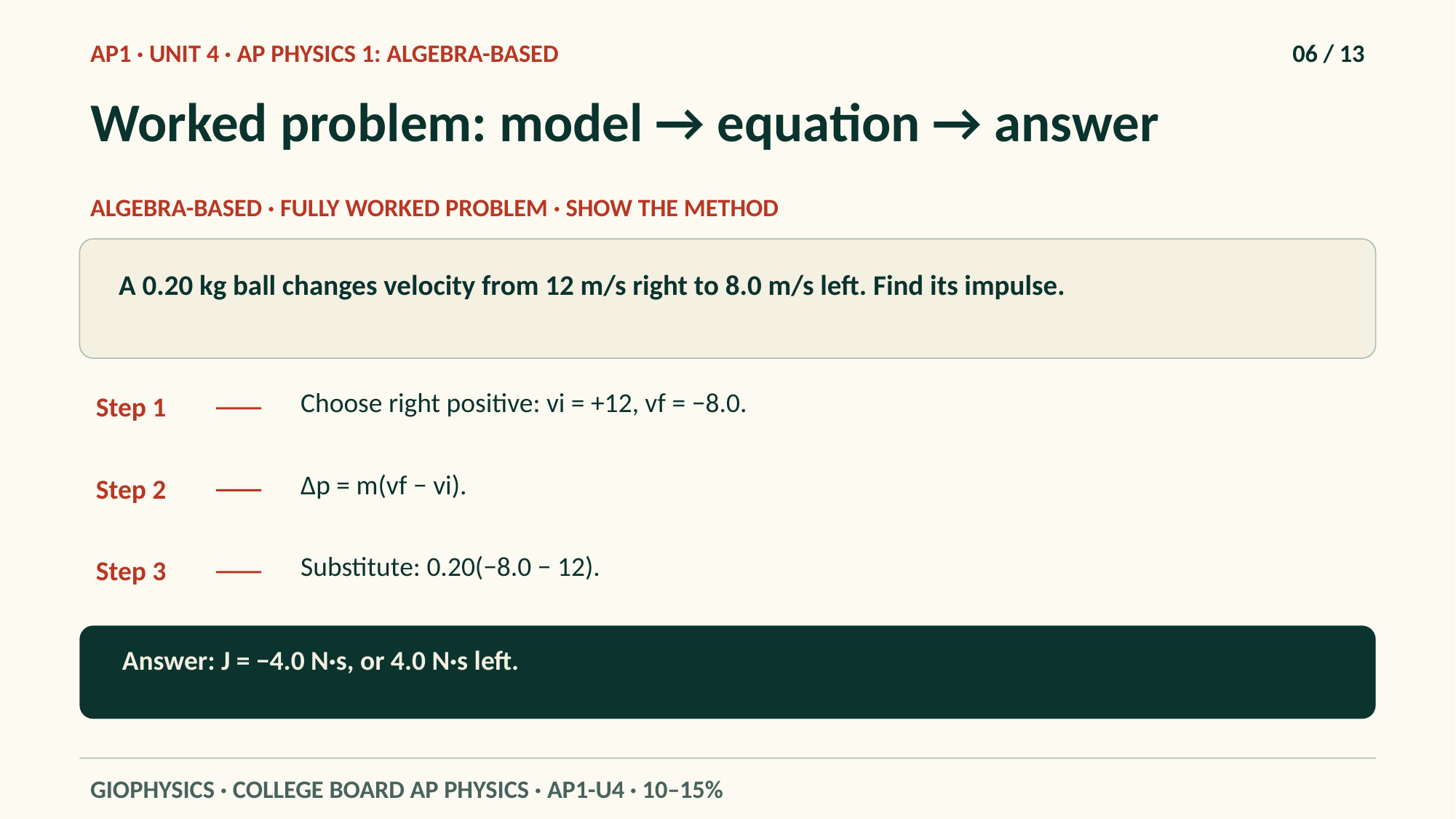

AP1 · UNIT 4 · AP PHYSICS 1: ALGEBRA-BASED
06 / 13
Worked problem: model → equation → answer
ALGEBRA-BASED · FULLY WORKED PROBLEM · SHOW THE METHOD

A 0.20 kg ball changes velocity from 12 m/s right to 8.0 m/s left. Find its impulse.
Choose right positive: vi = +12, vf = −8.0.
Step 1

Δp = m(vf − vi).
Step 2

Substitute: 0.20(−8.0 − 12).
Step 3

Answer: J = −4.0 N·s, or 4.0 N·s left.

GIOPHYSICS · COLLEGE BOARD AP PHYSICS · AP1-U4 · 10–15%